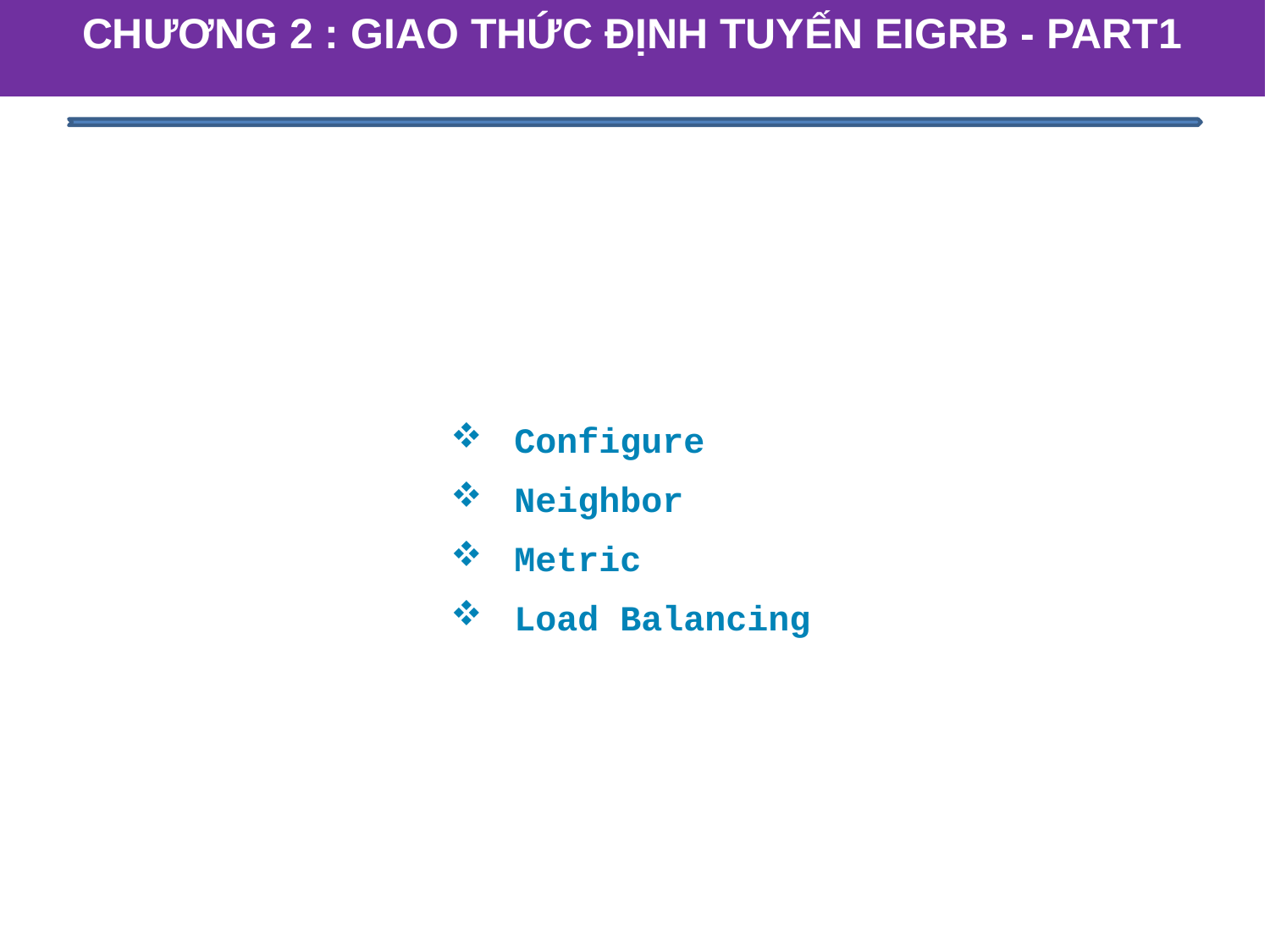

CHƯƠNG 2 : GIAO THỨC ĐỊNH TUYẾN EIGRB - PART1

Configure
Neighbor
Metric
Load Balancing